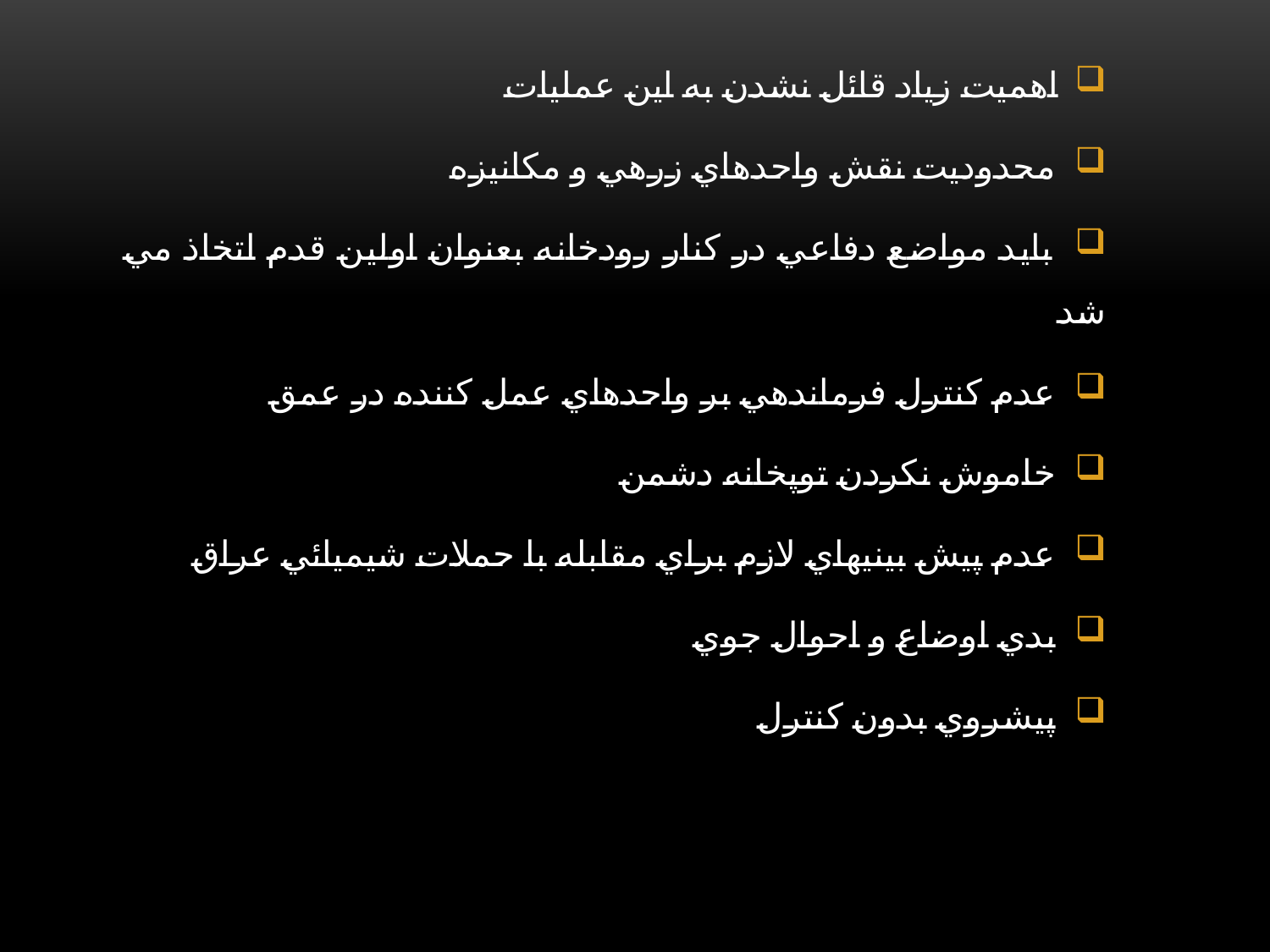

اهميت زياد قائل نشدن به اين عمليات
  محدوديت نقش واحدهاي زرهي و مكانيزه
  بايد مواضع دفاعي در كنار رودخانه بعنوان اولين قدم اتخاذ مي شد
  عدم كنترل فرماندهي بر واحدهاي عمل كننده در عمق
  خاموش نكردن توپخانه دشمن
  عدم پيش بينيهاي لازم براي مقابله با حملات شيميائي عراق
  بدي اوضاع و احوال جوي
  پيشروي بدون كنترل